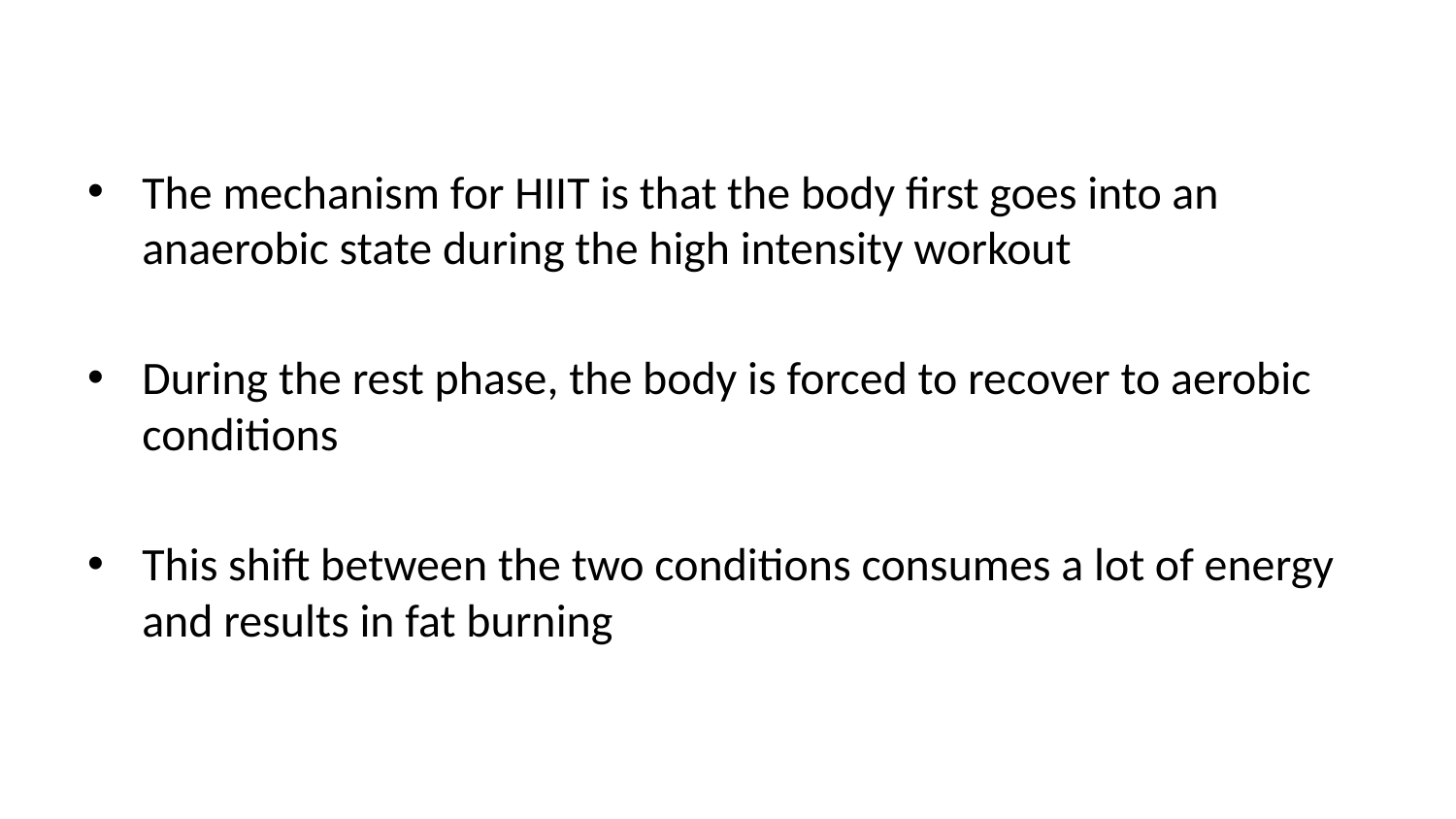

The mechanism for HIIT is that the body first goes into an anaerobic state during the high intensity workout

During the rest phase, the body is forced to recover to aerobic conditions

This shift between the two conditions consumes a lot of energy and results in fat burning